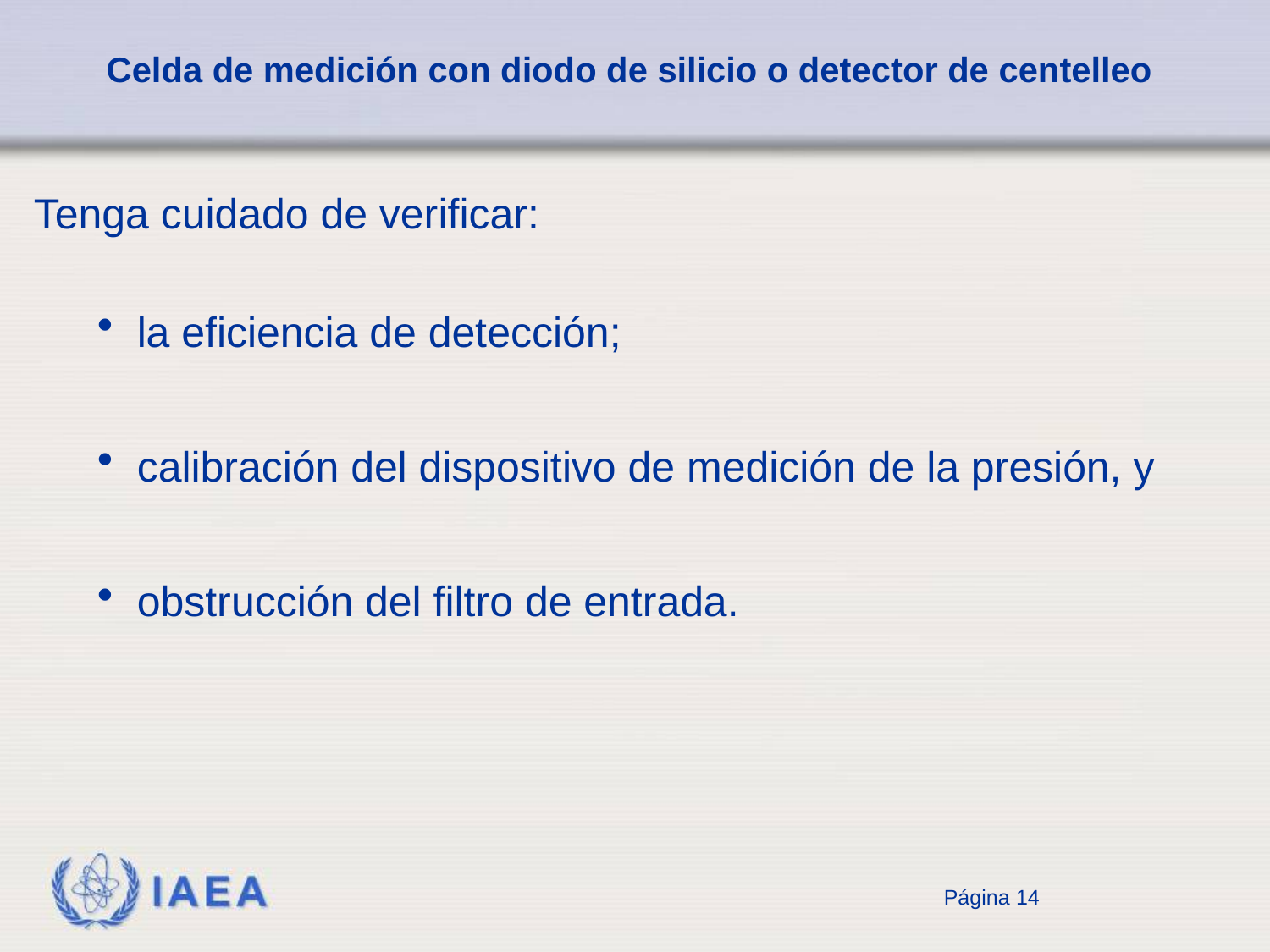

# Celda de medición con diodo de silicio o detector de centelleo
Tenga cuidado de verificar:

la eficiencia de detección;

calibración del dispositivo de medición de la presión, y

obstrucción del filtro de entrada.